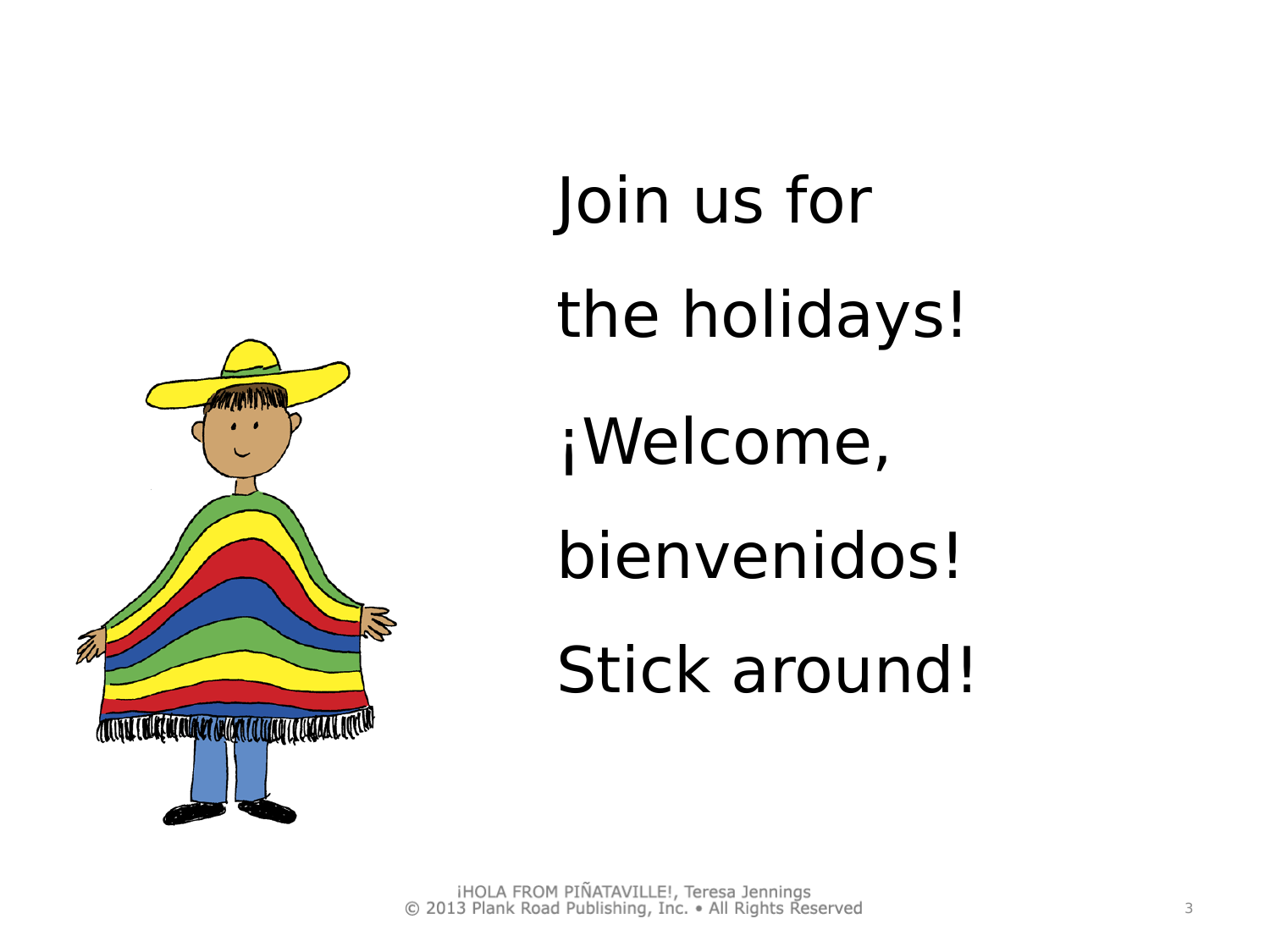

Join us for
the holidays!
¡Welcome, bienvenidos!
Stick around!
3